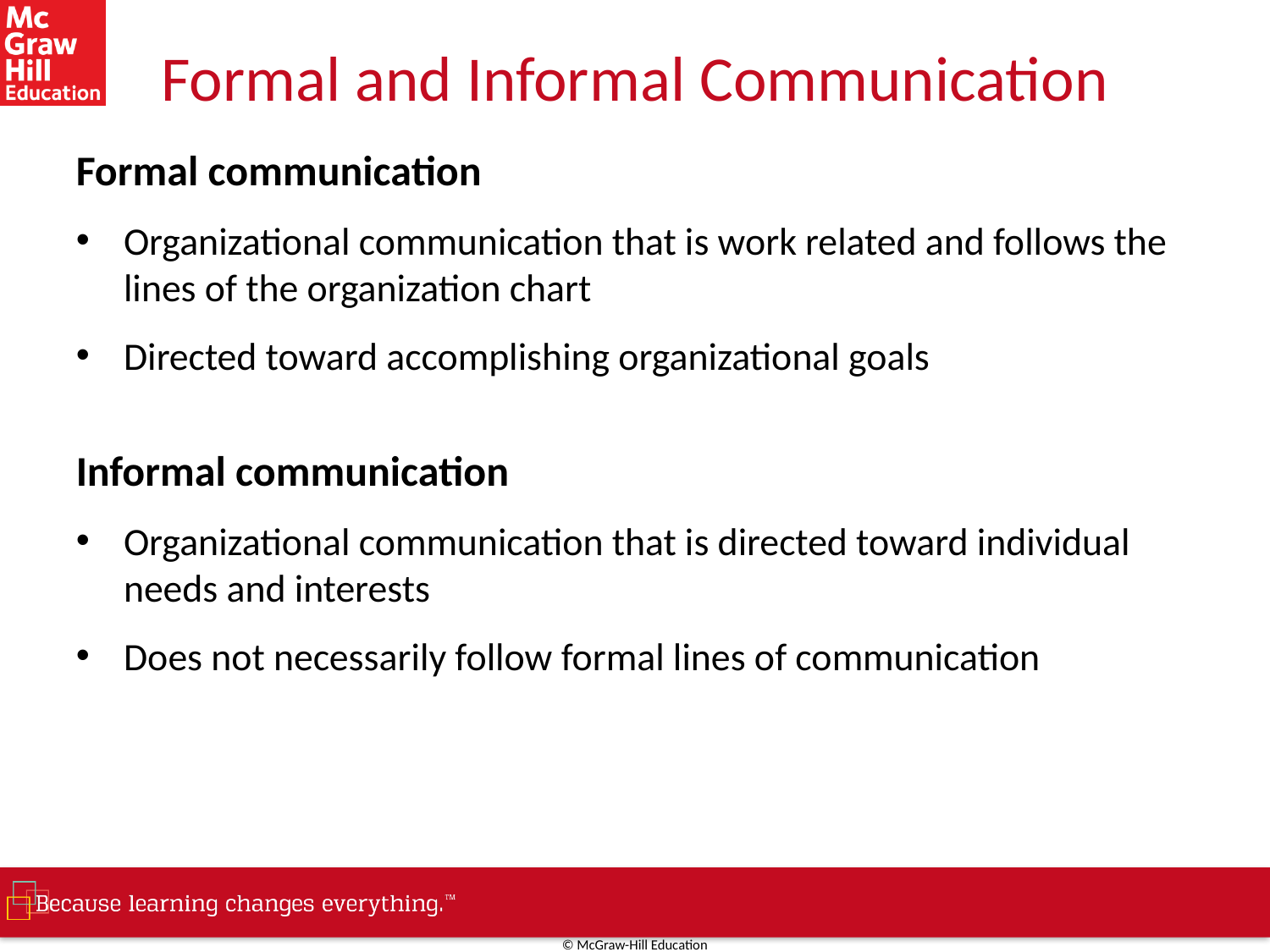

# Formal and Informal Communication
Formal communication
Organizational communication that is work related and follows the lines of the organization chart
Directed toward accomplishing organizational goals

Informal communication
Organizational communication that is directed toward individual needs and interests
Does not necessarily follow formal lines of communication